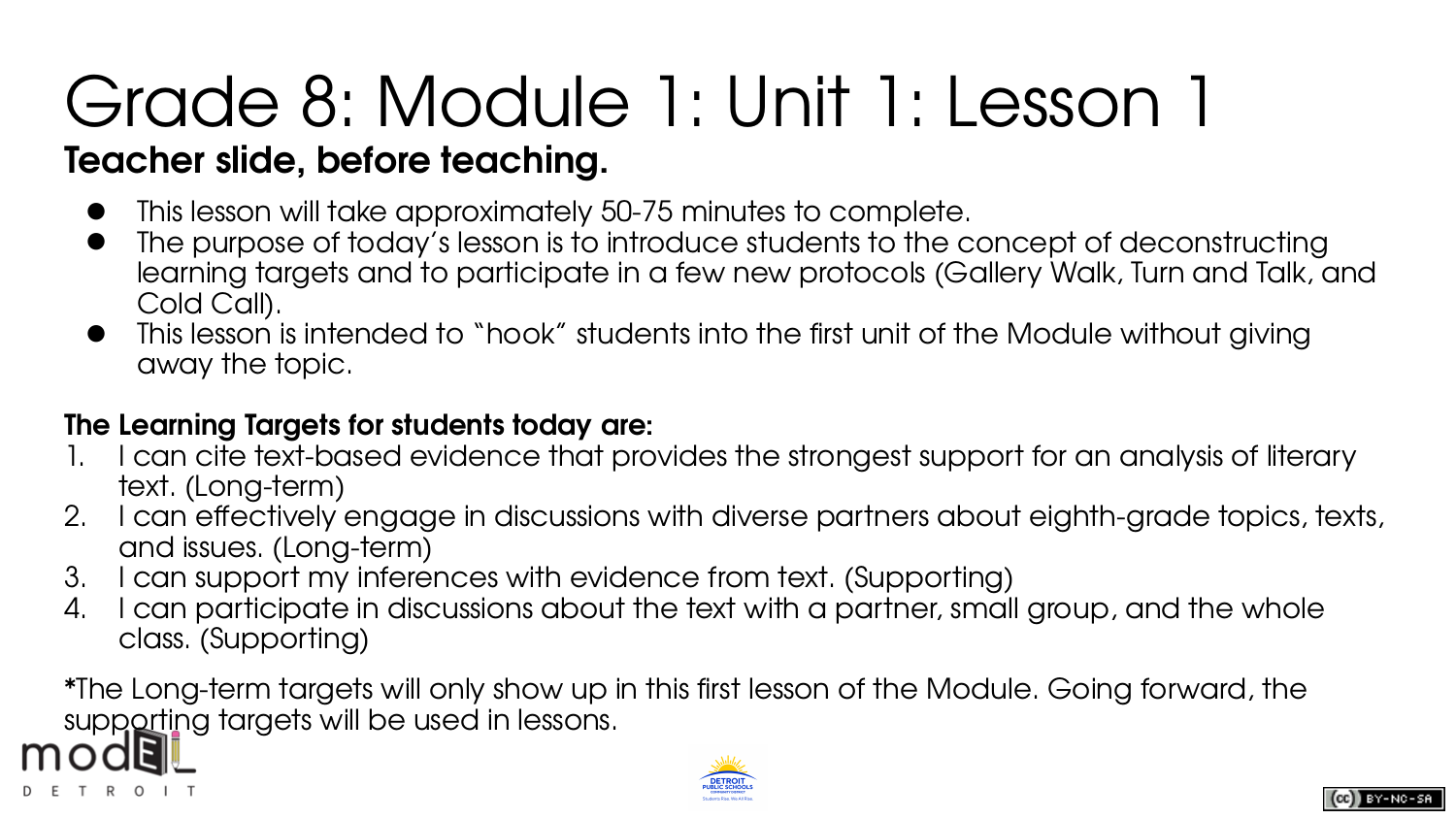

# Grade 8: Module 1: Unit 1: Lesson 1
Teacher slide, before teaching.
This lesson will take approximately 50-75 minutes to complete.
The purpose of today’s lesson is to introduce students to the concept of deconstructing learning targets and to participate in a few new protocols (Gallery Walk, Turn and Talk, and Cold Call).
This lesson is intended to “hook” students into the first unit of the Module without giving away the topic.

The Learning Targets for students today are:
I can cite text-based evidence that provides the strongest support for an analysis of literary text. (Long-term)
I can effectively engage in discussions with diverse partners about eighth-grade topics, texts, and issues. (Long-term)
I can support my inferences with evidence from text. (Supporting)
I can participate in discussions about the text with a partner, small group, and the whole class. (Supporting)
*The Long-term targets will only show up in this first lesson of the Module. Going forward, the supporting targets will be used in lessons.